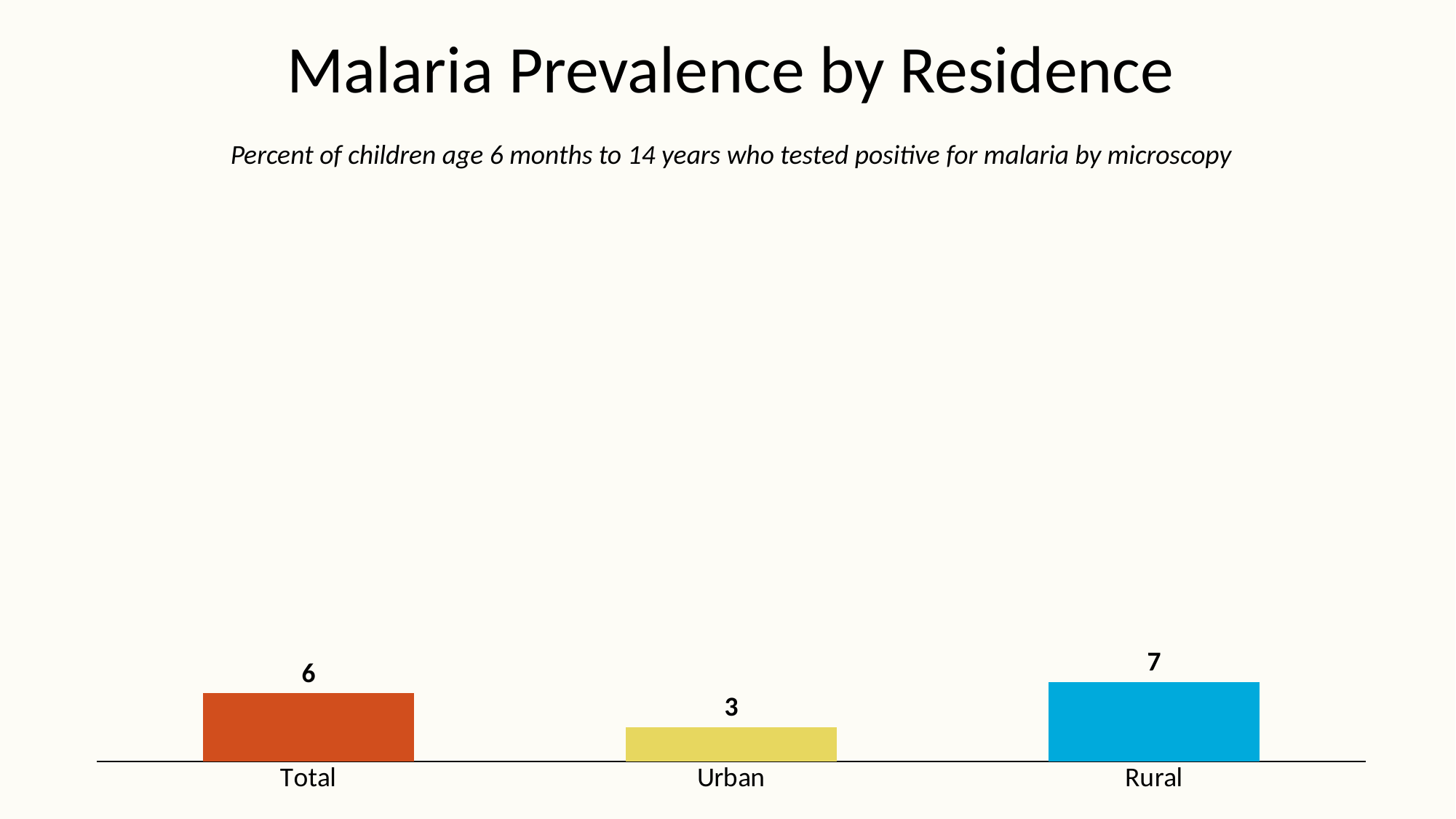

# Malaria Prevalence by Residence
Percent of children age 6 months to 14 years who tested positive for malaria by microscopy

### Chart

| Category | Series 1 |
|---|---|
| Total | 6.0 |
| Urban | 3.0 |
| Rural | 7.0 |